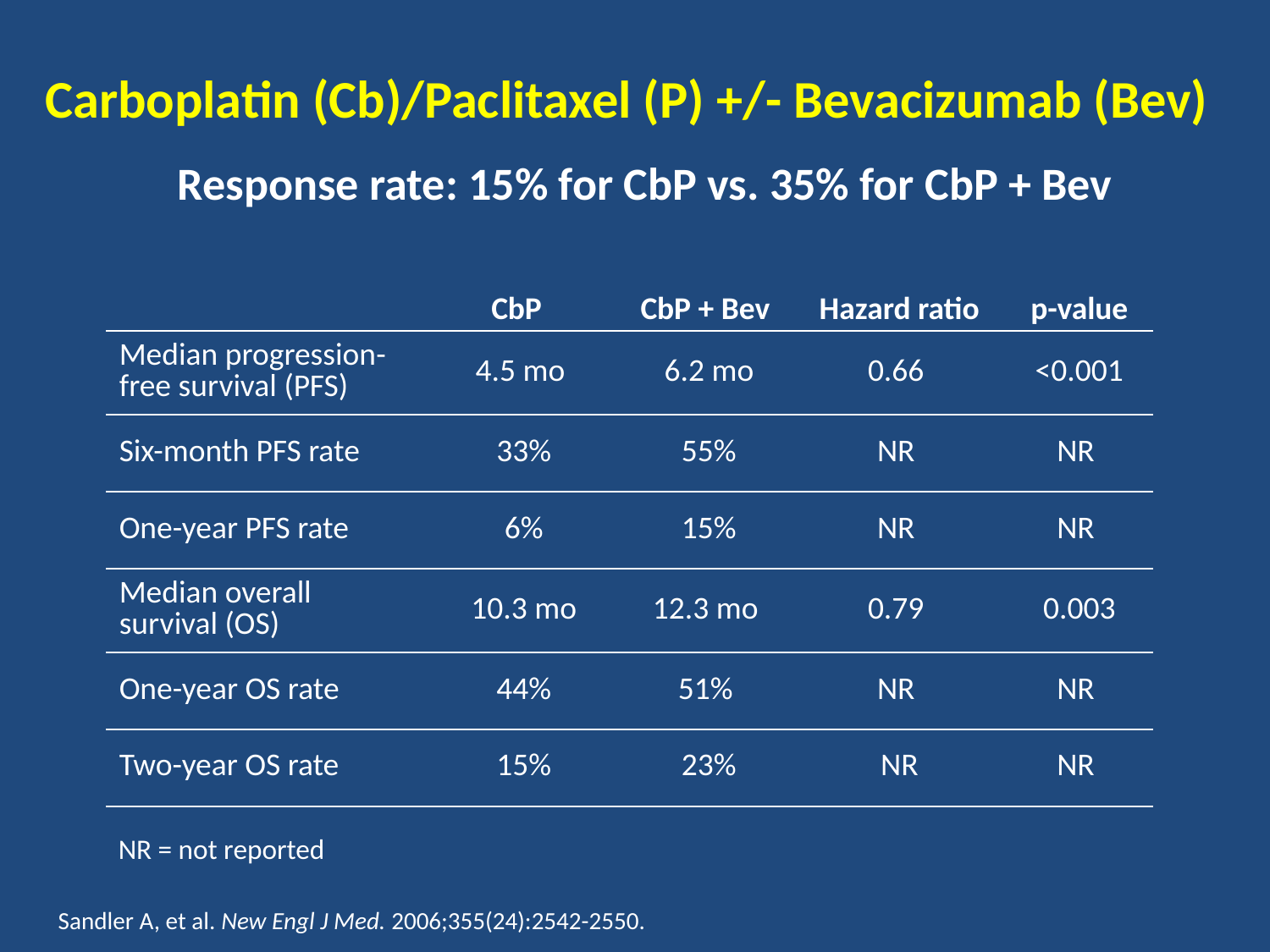

# Carboplatin (Cb)/Paclitaxel (P) +/- Bevacizumab (Bev)
  Response rate: 15% for CbP vs. 35% for CbP + Bev
|  | CbP | CbP + Bev | Hazard ratio | p-value |
| --- | --- | --- | --- | --- |
| Median progression-free survival (PFS) | 4.5 mo | 6.2 mo | 0.66 | <0.001 |
| Six-month PFS rate | 33% | 55% | NR | NR |
| One-year PFS rate | 6% | 15% | NR | NR |
| Median overall survival (OS) | 10.3 mo | 12.3 mo | 0.79 | 0.003 |
| One-year OS rate | 44% | 51% | NR | NR |
| Two-year OS rate | 15% | 23% | NR | NR |
NR = not reported
Sandler A, et al. New Engl J Med. 2006;355(24):2542-2550.